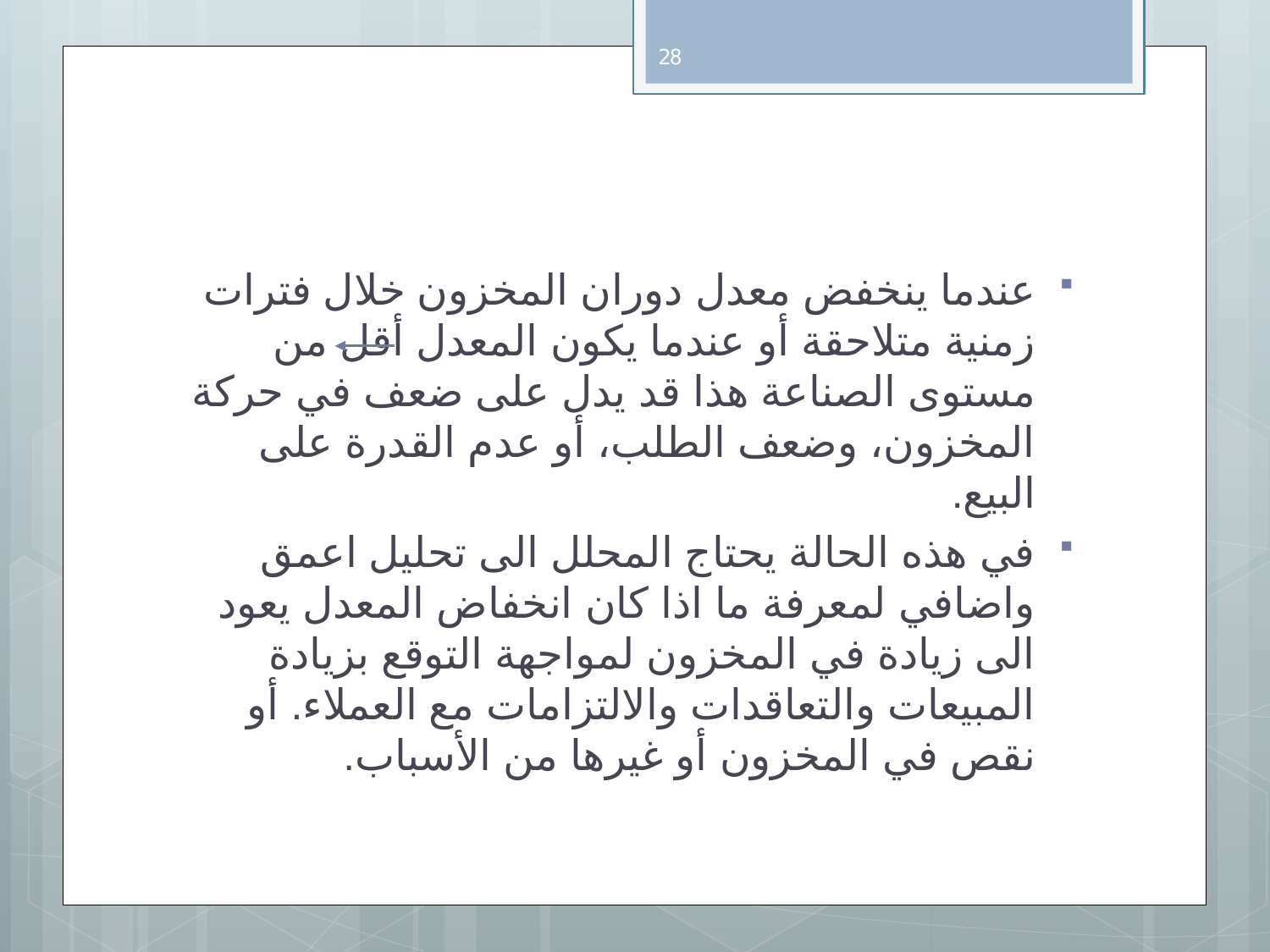

28
عندما ينخفض معدل دوران المخزون خلال فترات زمنية متلاحقة أو عندما يكون المعدل أقل من مستوى الصناعة 	هذا قد يدل على ضعف في حركة المخزون، وضعف الطلب، أو عدم القدرة على البيع.
في هذه الحالة يحتاج المحلل الى تحليل اعمق واضافي لمعرفة ما اذا كان انخفاض المعدل يعود الى زيادة في المخزون لمواجهة التوقع بزيادة المبيعات والتعاقدات والالتزامات مع العملاء. أو نقص في المخزون أو غيرها من الأسباب.